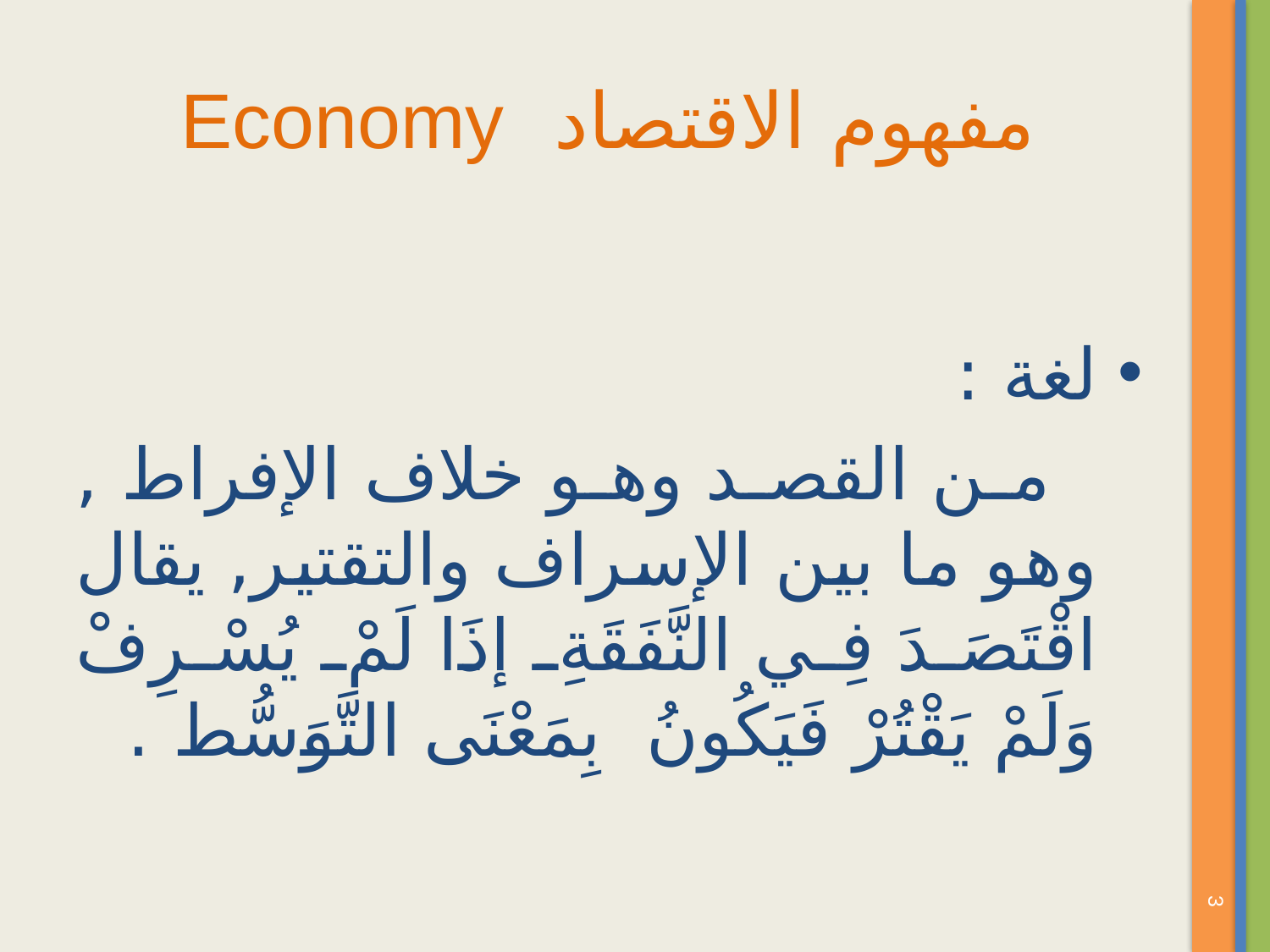

# مفهوم الاقتصاد  Economy

لغة :
    من القصد وهو خلاف الإفراط , وهو ما بين الإسراف والتقتير, يقال اقْتَصَدَ فِي النَّفَقَةِ إذَا لَمْ يُسْرِفْ وَلَمْ يَقْتُرْ فَيَكُونُ  بِمَعْنَى التَّوَسُّط .
3